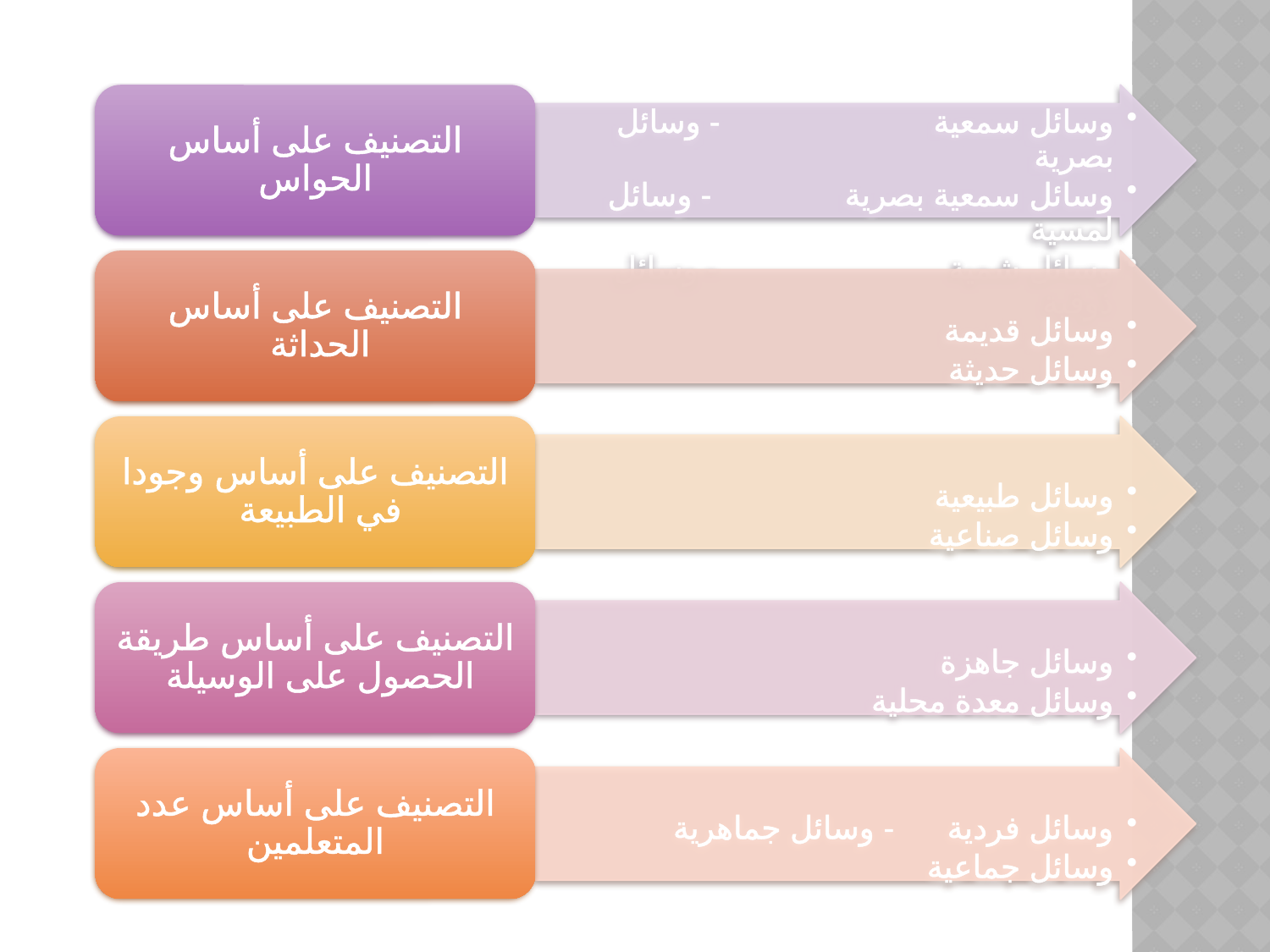

وسائل سمعية                        - وسائل بصرية
وسائل سمعية بصرية               - وسائل لمسية
وسائل شمية                          - وسائل ذوقية
التصنيف على أساس الحواس

وسائل قديمة
وسائل حديثة
التصنيف على أساس الحداثة

وسائل طبيعية
وسائل صناعية
التصنيف على أساس وجودا في الطبيعة

وسائل جاهزة
وسائل معدة محلية
التصنيف على أساس طريقة الحصول على الوسيلة

وسائل فردية      - وسائل جماهرية
وسائل جماعية
التصنيف على أساس عدد المتعلمين